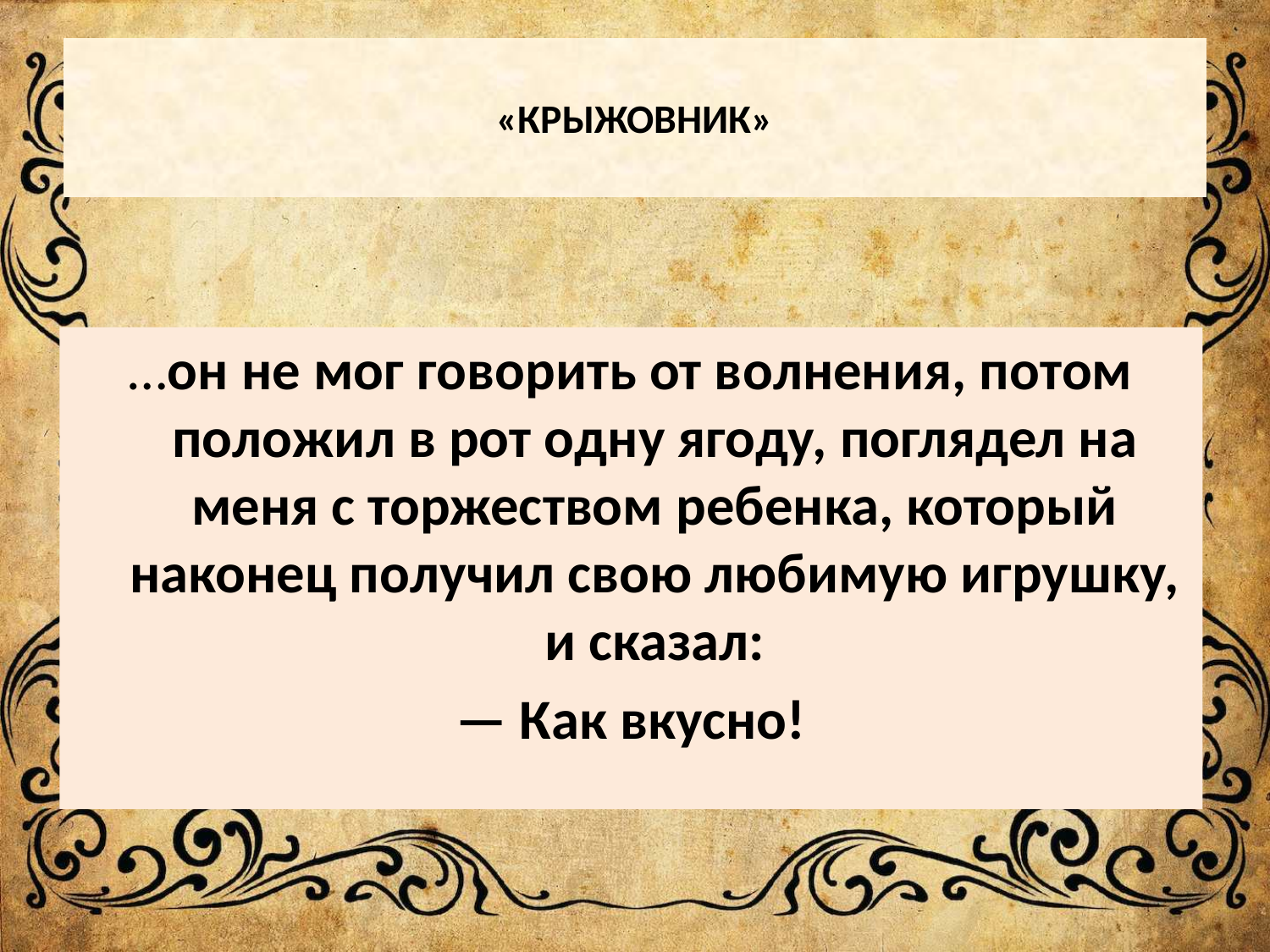

# «КРЫЖОВНИК»
…он не мог говорить от волнения, потом положил в рот одну ягоду, поглядел на меня с торжеством ребенка, который наконец получил свою любимую игрушку, и сказал:
— Как вкусно!